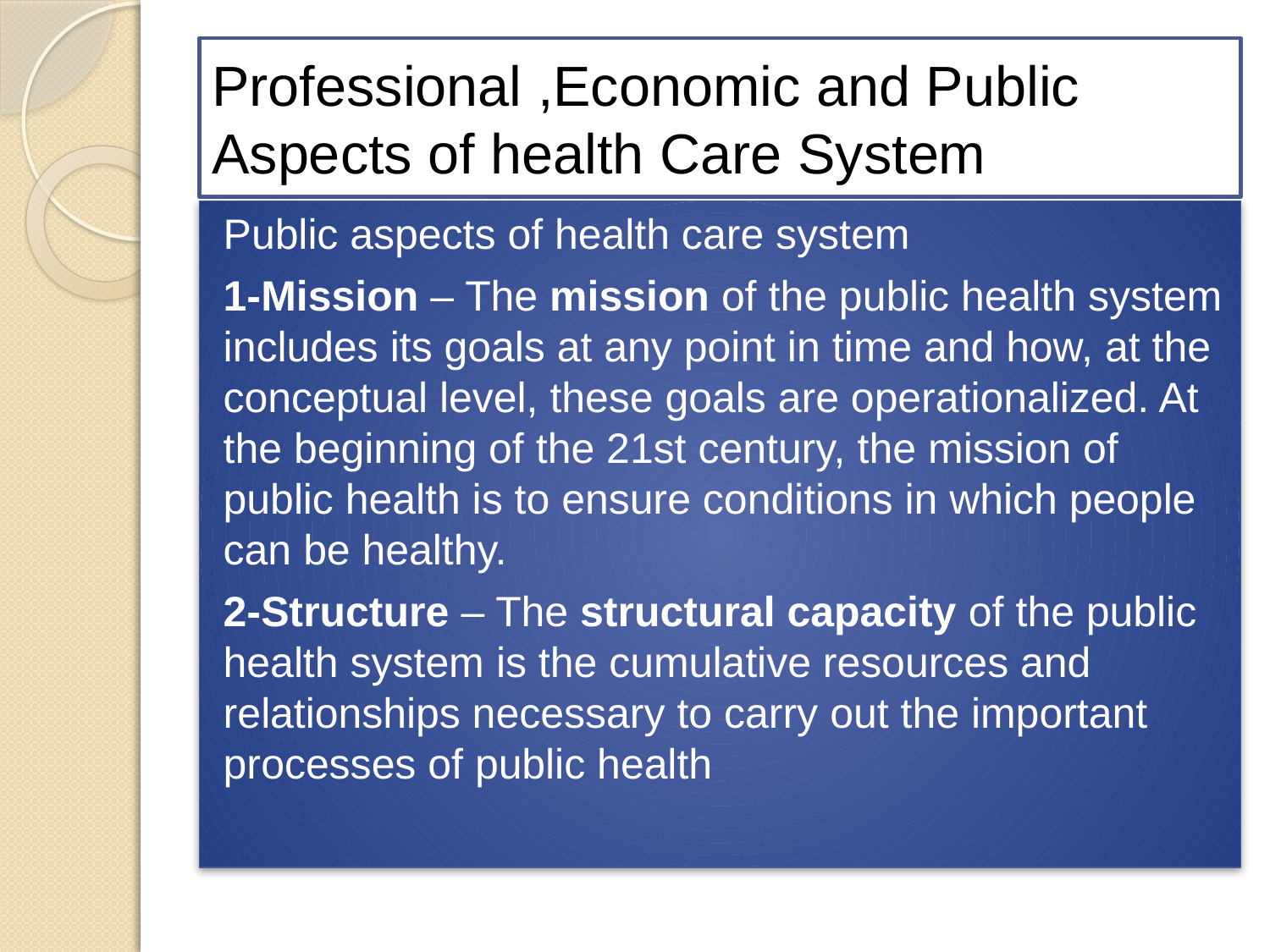

# Professional ,Economic and Public Aspects of health Care System
Public aspects of health care system
1-Mission – The mission of the public health system includes its goals at any point in time and how, at the conceptual level, these goals are operationalized. At the beginning of the 21st century, the mission of public health is to ensure conditions in which people can be healthy.
2-Structure – The structural capacity of the public health system is the cumulative resources and relationships necessary to carry out the important processes of public health